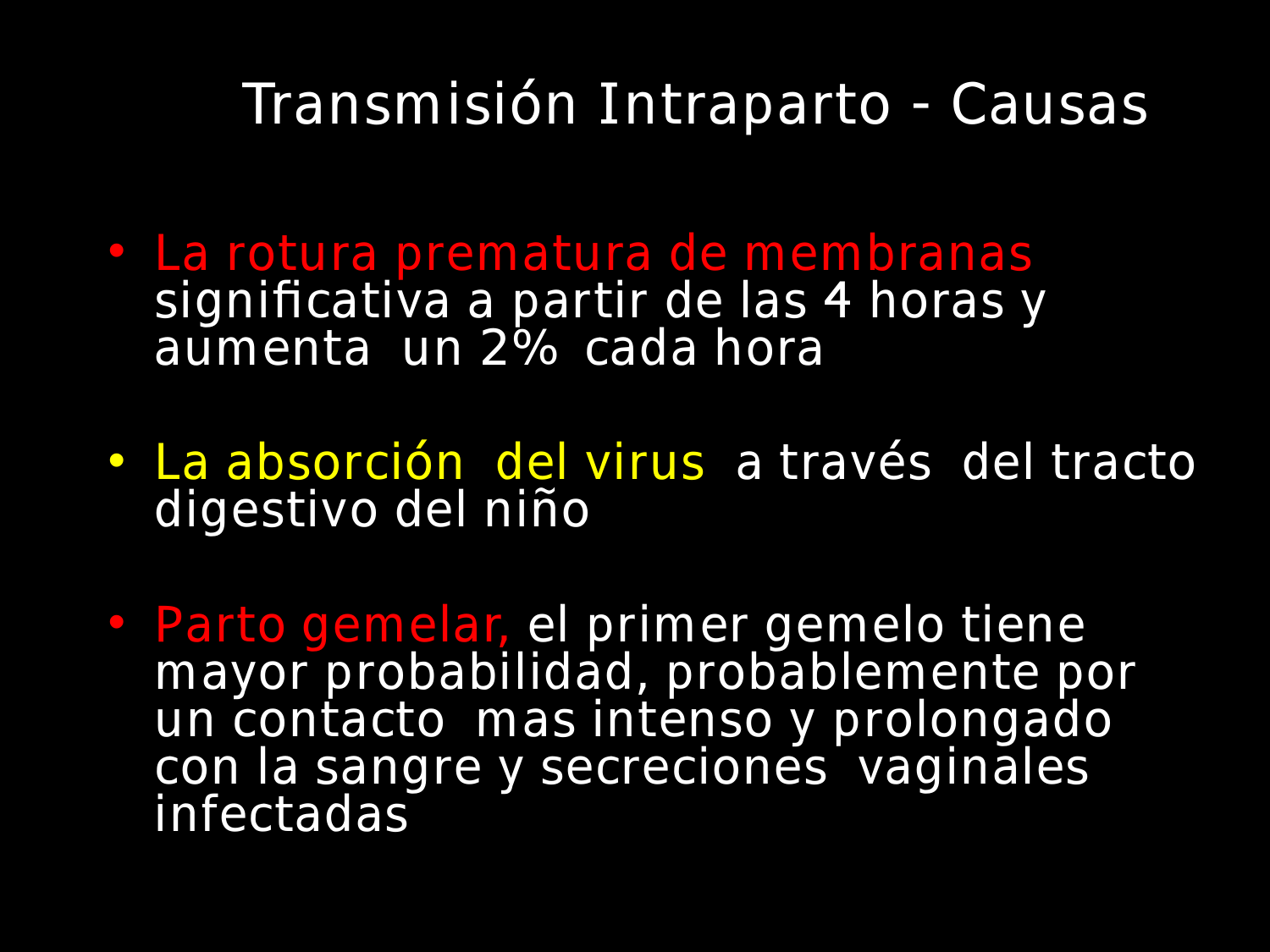

# Transmisión Intraparto - Causas
La rotura prematura de membranas: significativa a partir de las 4 horas y aumenta  un 2% cada hora

La absorción  del virus  a través  del tracto digestivo del niño

Parto gemelar, el primer gemelo tiene mayor probabilidad, probablemente por un contacto  mas intenso y prolongado con la sangre y secreciones  vaginales infectadas